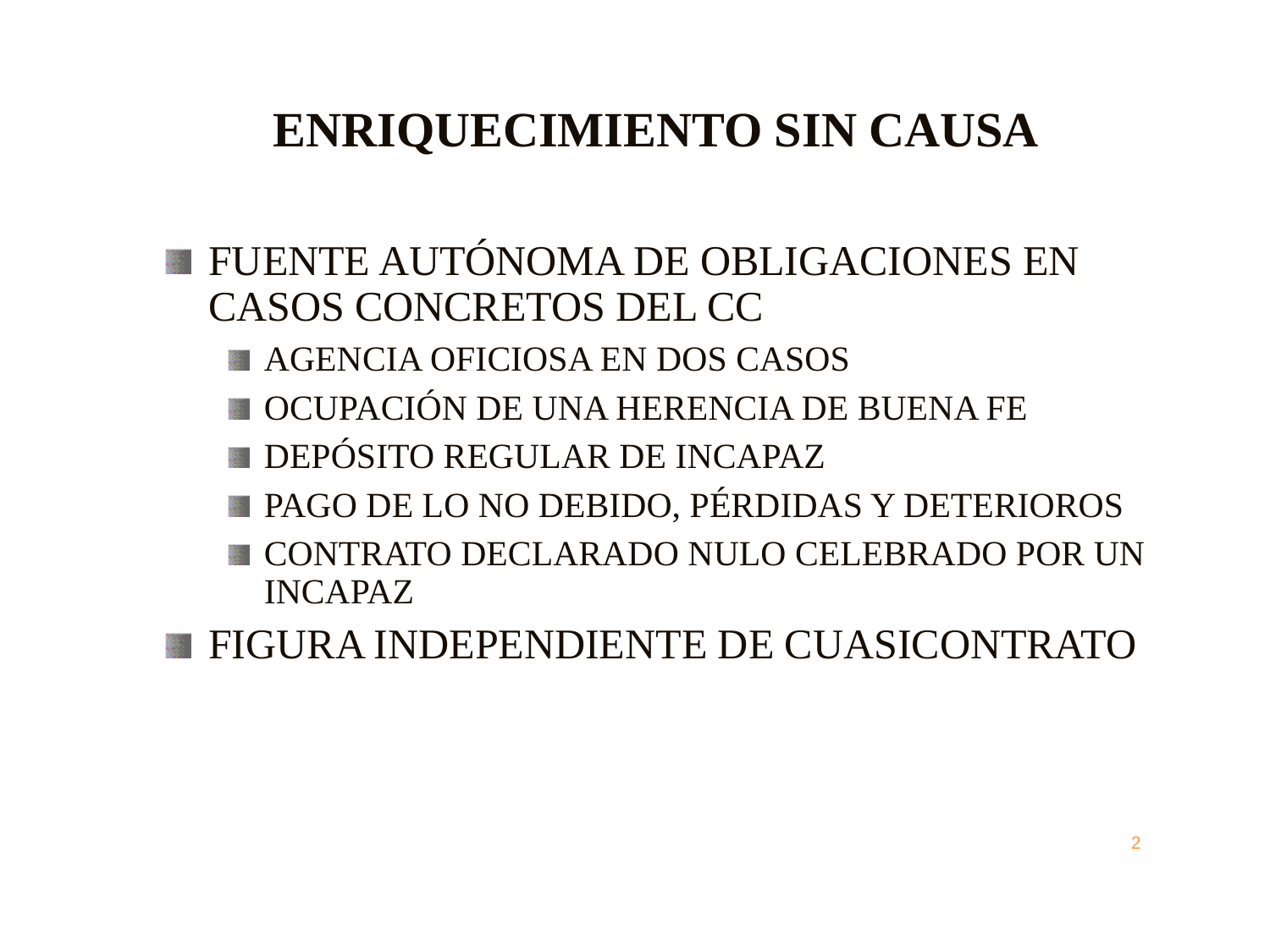

# ENRIQUECIMIENTO SIN CAUSA
FUENTE AUTÓNOMA DE OBLIGACIONES EN CASOS CONCRETOS DEL CC
AGENCIA OFICIOSA EN DOS CASOS
OCUPACIÓN DE UNA HERENCIA DE BUENA FE
DEPÓSITO REGULAR DE INCAPAZ
PAGO DE LO NO DEBIDO, PÉRDIDAS Y DETERIOROS
CONTRATO DECLARADO NULO CELEBRADO POR UN INCAPAZ
FIGURA INDEPENDIENTE DE CUASICONTRATO

2